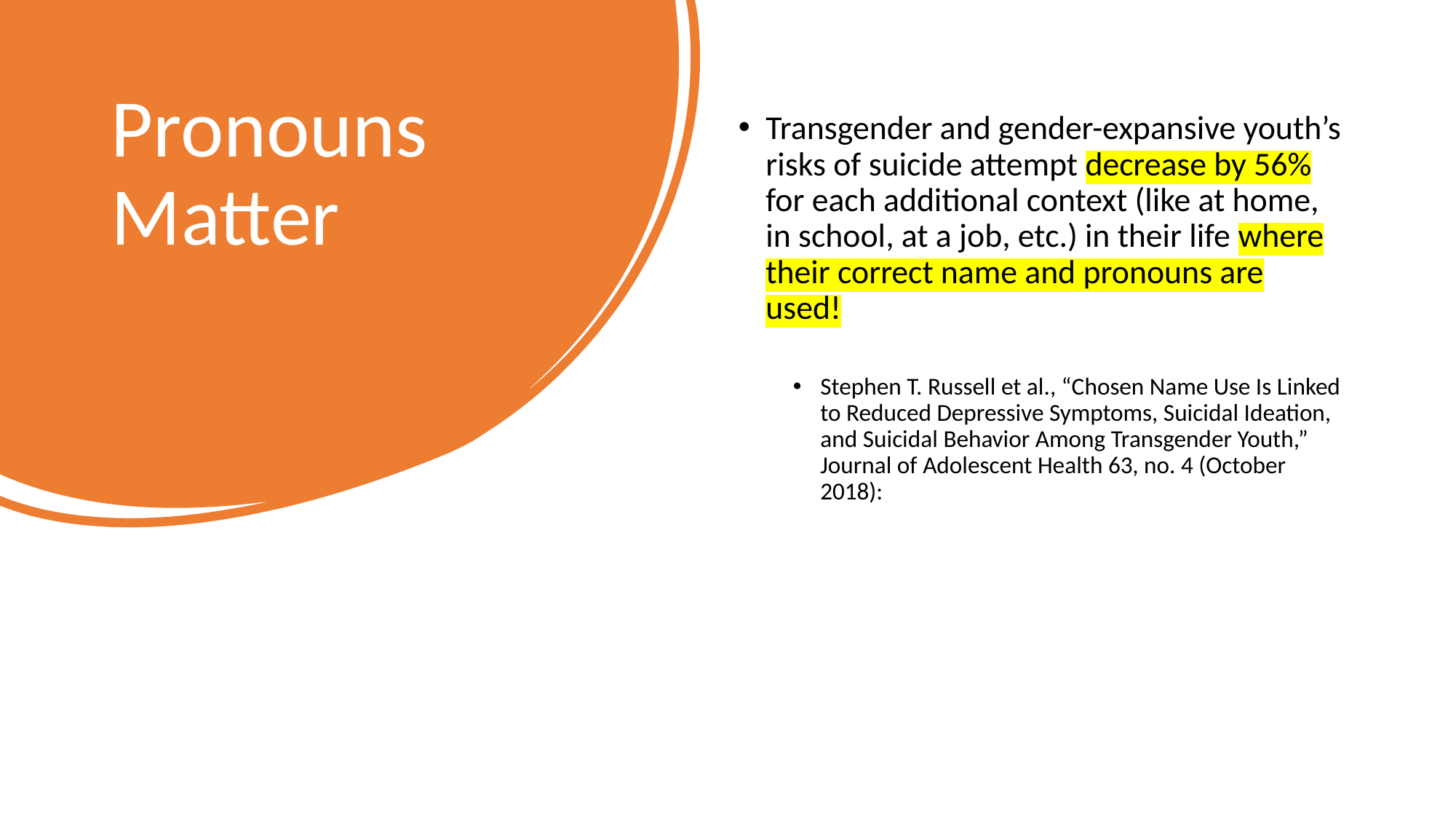

# Pronouns Matter
Transgender and gender-expansive youth’s risks of suicide attempt decrease by 56% for each additional context (like at home, in school, at a job, etc.) in their life where their correct name and pronouns are used!
Stephen T. Russell et al., “Chosen Name Use Is Linked to Reduced Depressive Symptoms, Suicidal Ideation, and Suicidal Behavior Among Transgender Youth,” Journal of Adolescent Health 63, no. 4 (October 2018):